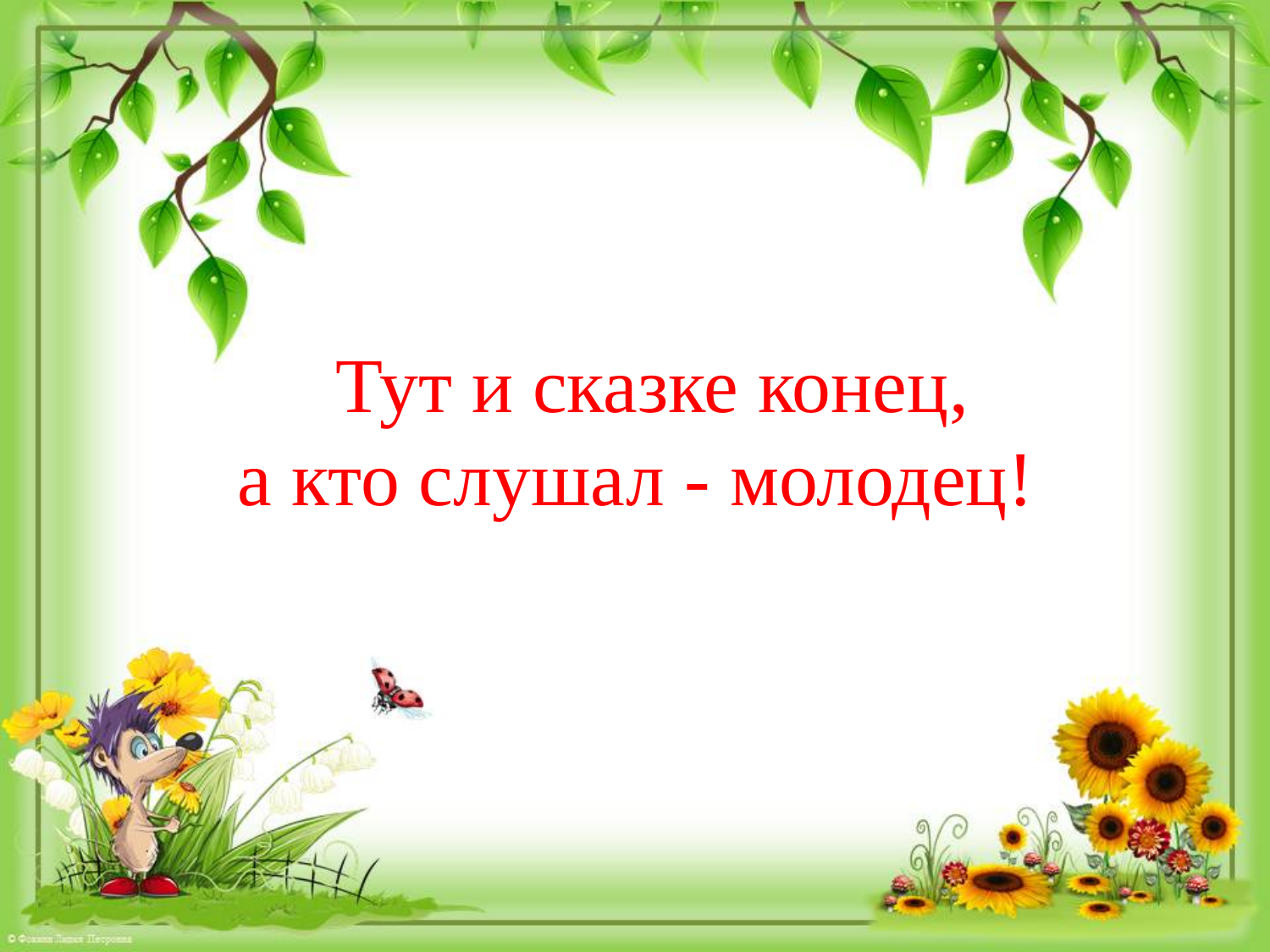

Тут и сказке конец,
а кто слушал - молодец!

#